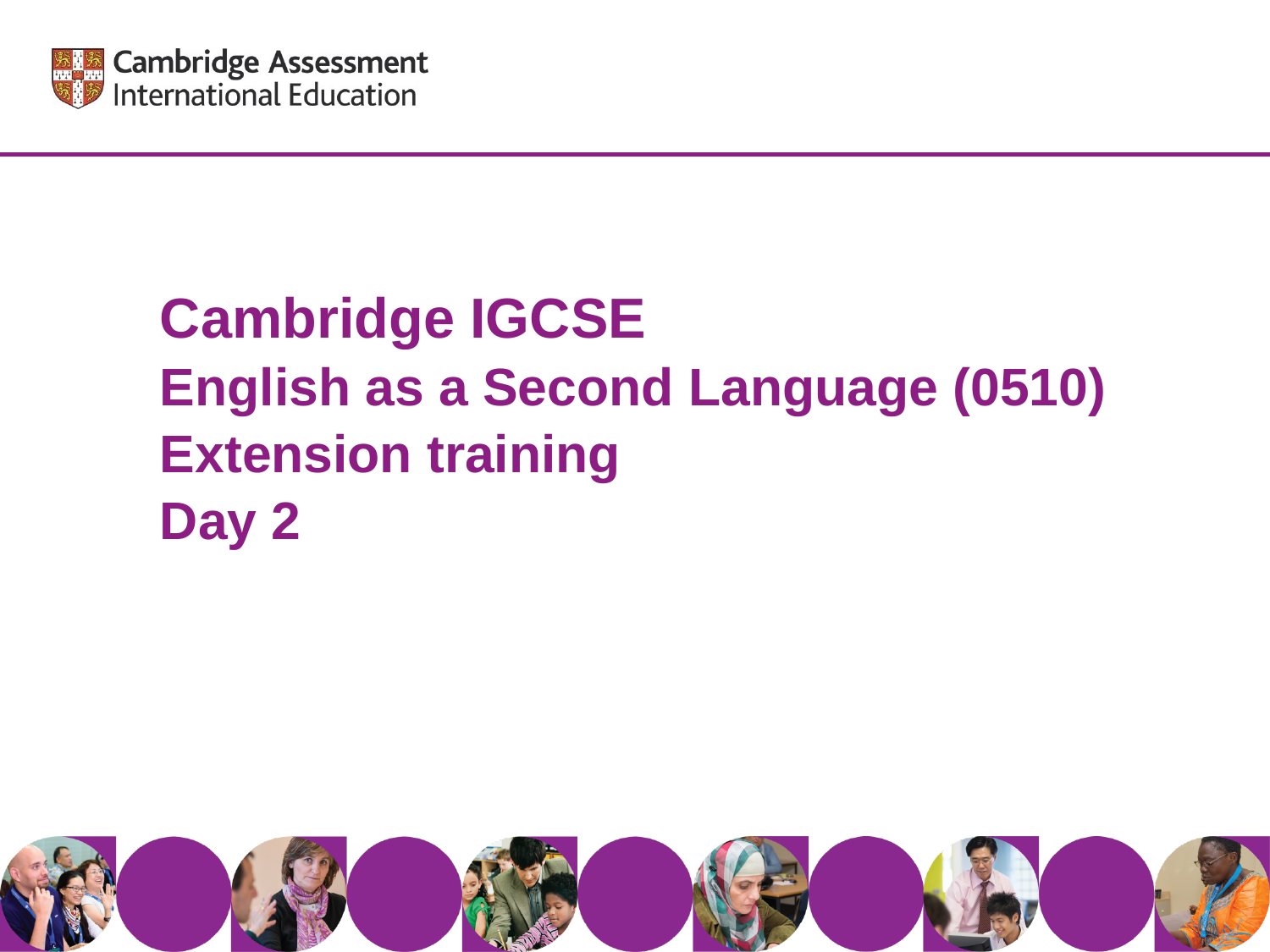

# Cambridge IGCSE English as a Second Language (0510) Extension training Day 2